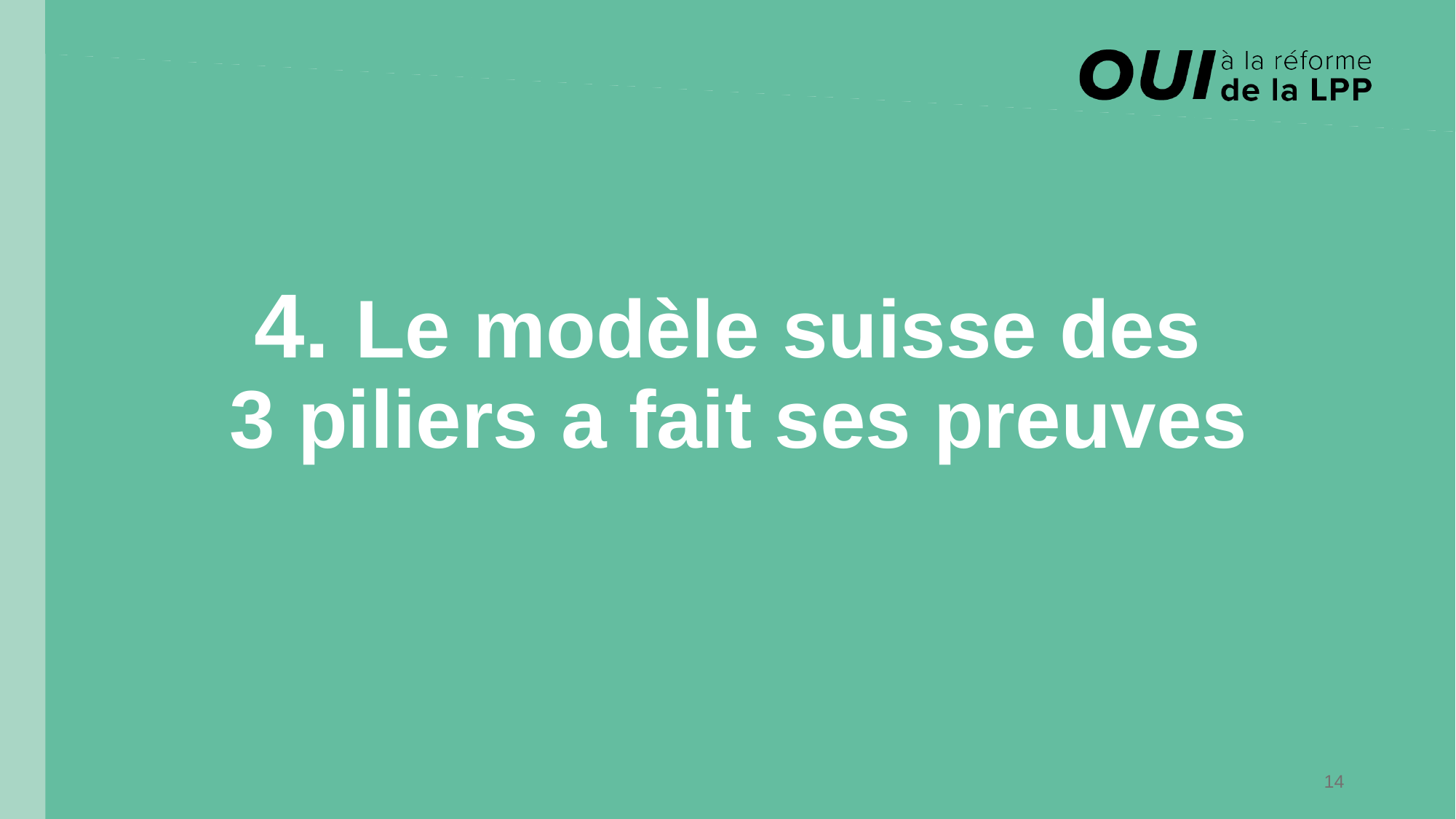

# 4. Le modèle suisse des
 3 piliers a fait ses preuves
14